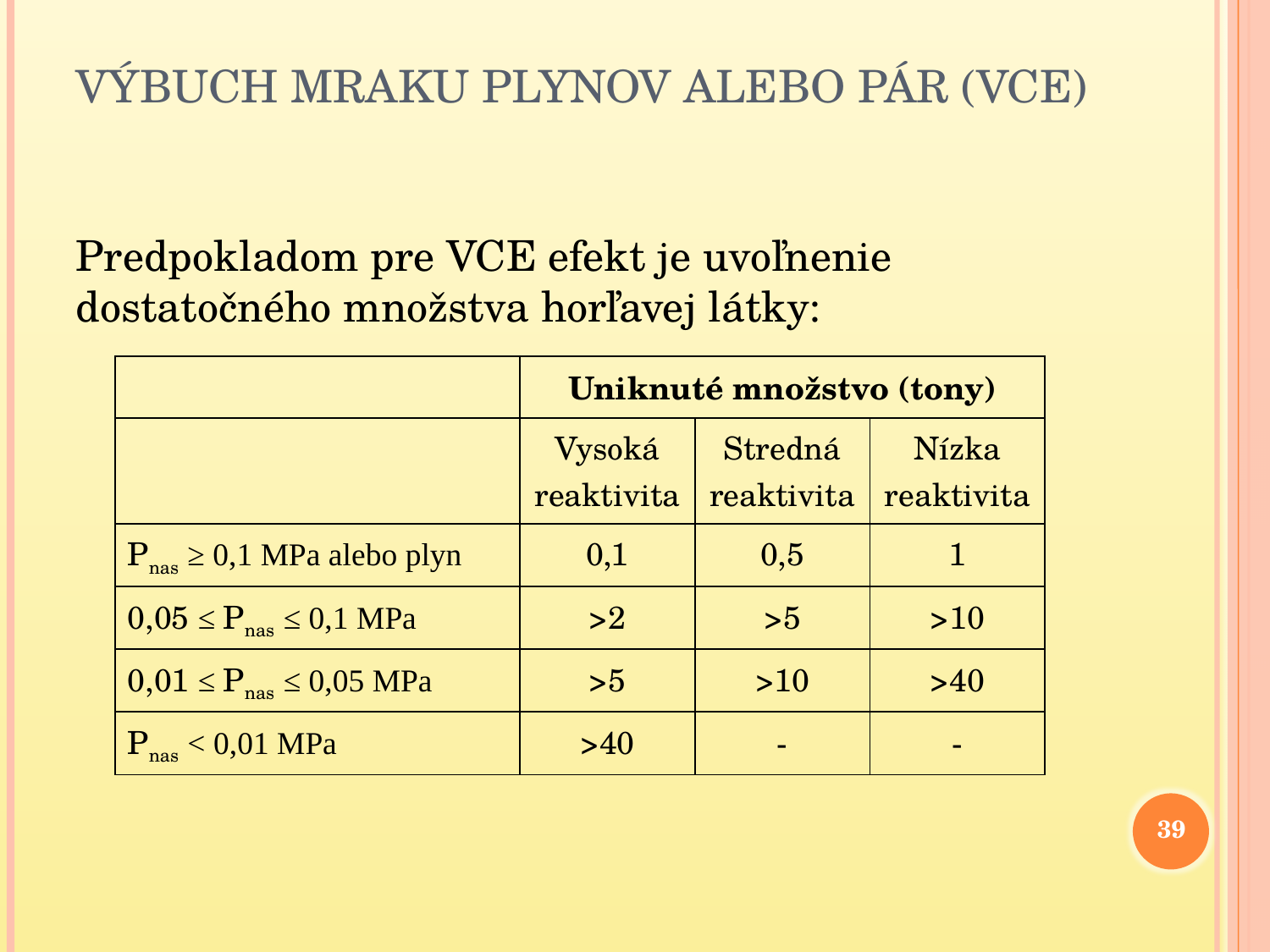

# Výbuch mraku plynov alebo pár (VCE)
Predpokladom pre VCE efekt je uvoľnenie dostatočného množstva horľavej látky:

|  | Uniknuté množstvo (tony) |  |  |
| --- | --- | --- | --- |
|  | Vysoká reaktivita | Stredná reaktivita | Nízka reaktivita |
| Pnas ≥ 0,1 MPa alebo plyn | 0,1 | 0,5 | 1 |
| 0,05 ≤ Pnas ≤ 0,1 MPa | >2 | >5 | >10 |
| 0,01 ≤ Pnas ≤ 0,05 MPa | >5 | >10 | >40 |
| Pnas < 0,01 MPa | >40 | - | - |
39